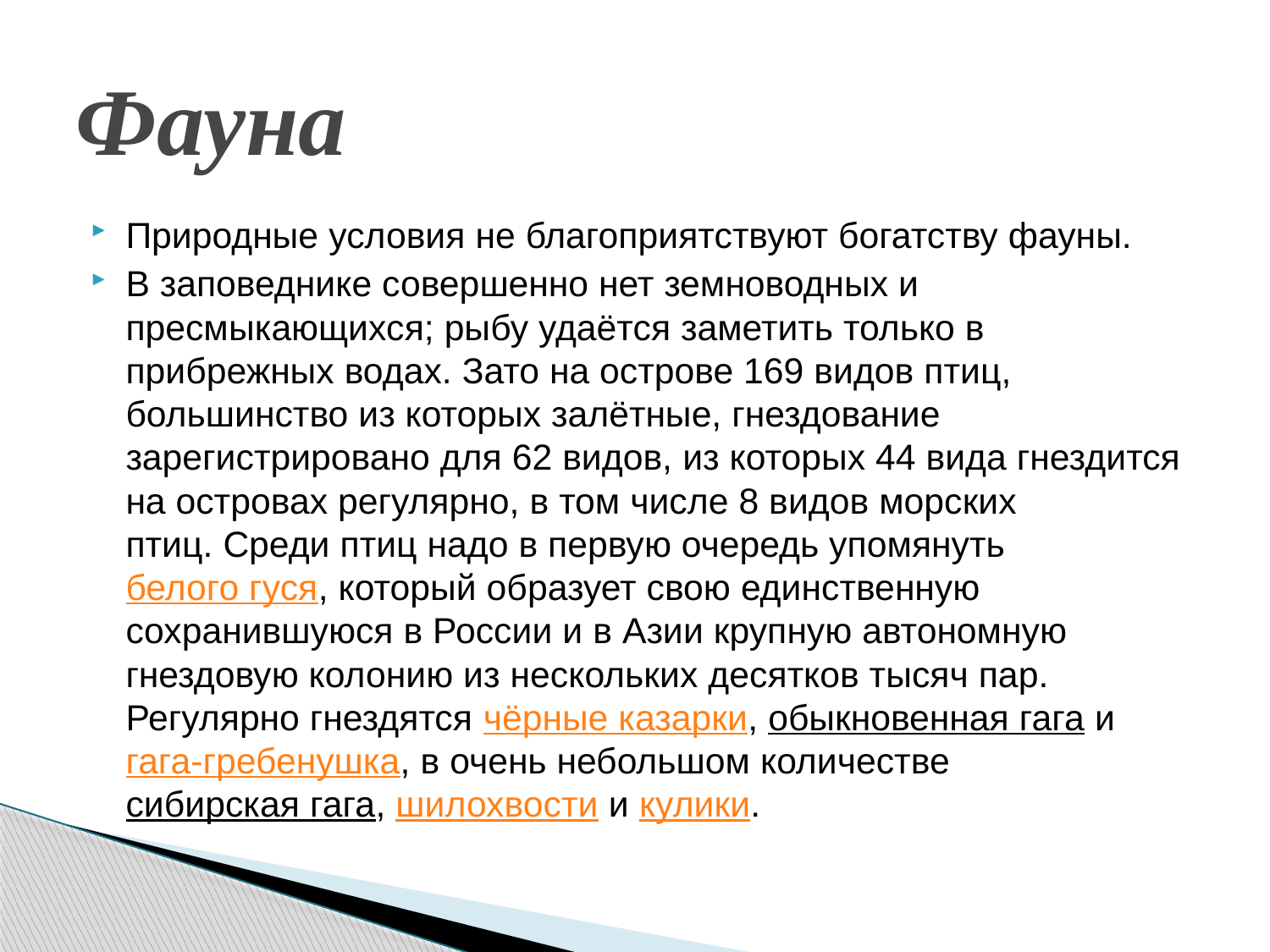

# Фауна
Природные условия не благоприятствуют богатству фауны.
В заповеднике совершенно нет земноводных и пресмыкающихся; рыбу удаётся заметить только в прибрежных водах. Зато на острове 169 видов птиц, большинство из которых залётные, гнездование зарегистрировано для 62 видов, из которых 44 вида гнездится на островах регулярно, в том числе 8 видов морских птиц. Среди птиц надо в первую очередь упомянуть белого гуся, который образует свою единственную сохранившуюся в России и в Азии крупную автономную гнездовую колонию из нескольких десятков тысяч пар. Регулярно гнездятся чёрные казарки, обыкновенная гага и гага-гребенушка, в очень небольшом количестве сибирская гага, шилохвости и кулики.